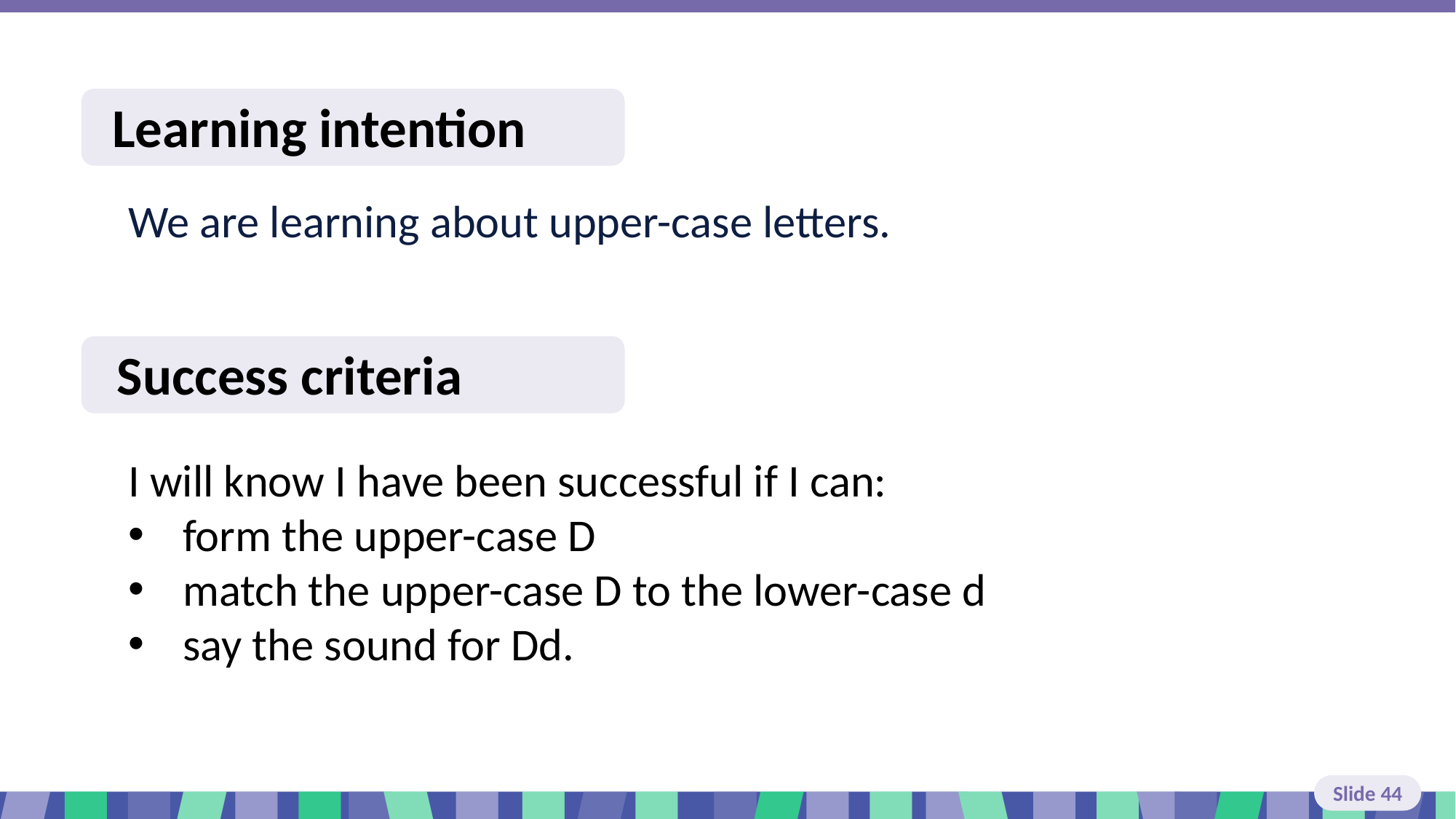

# Slide 44 Learning intention and success criteria
We are learning about upper-case letters.

I will know I have been successful if I can:
form the upper-case D
match the upper-case D to the lower-case d
say the sound for Dd.